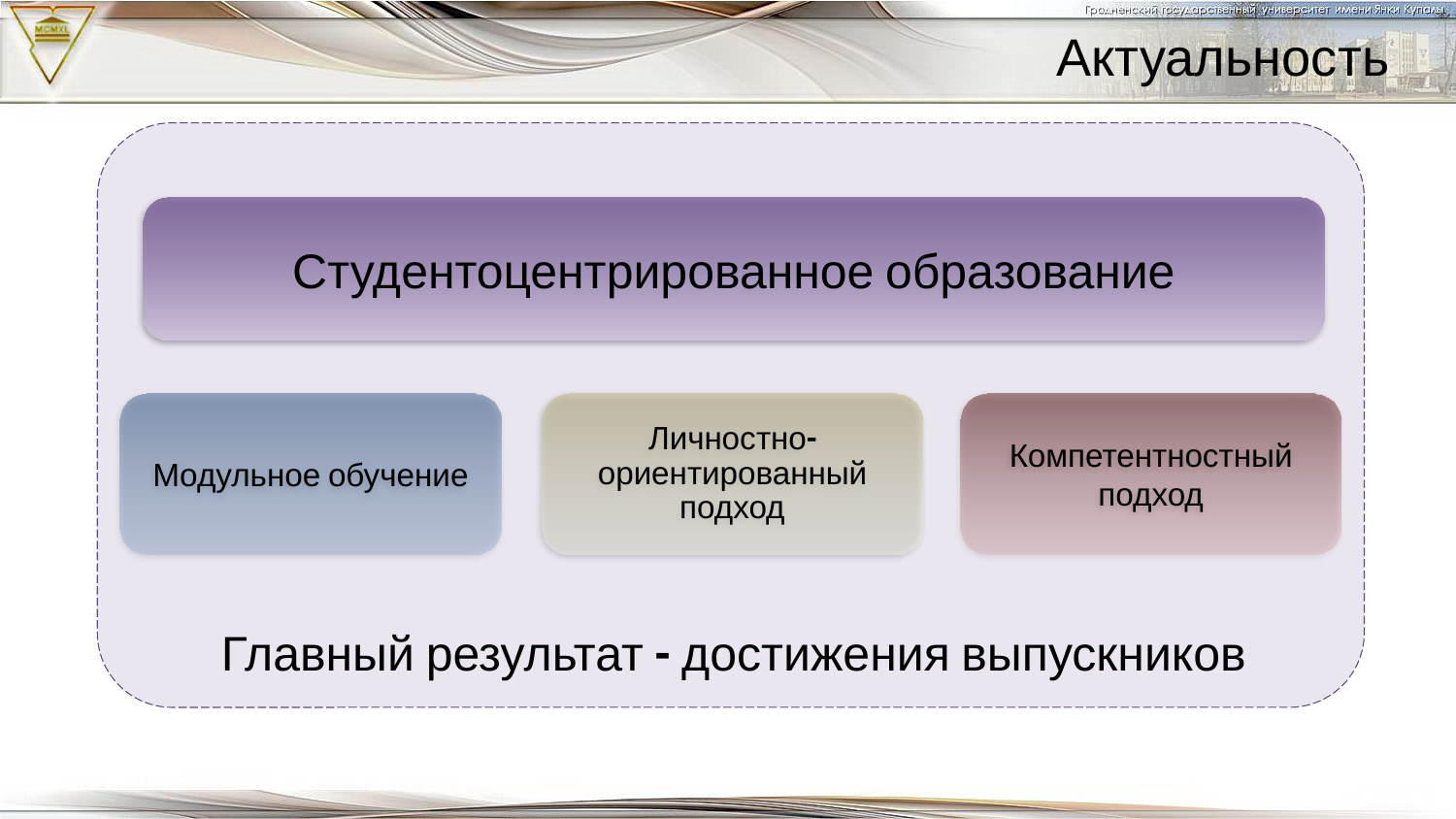

Актуальность

Студентоцентрированное образование
Личностно- ориентированный подход
Компетентностный подход
Модульное обучение
Главный результат – достижения выпускников